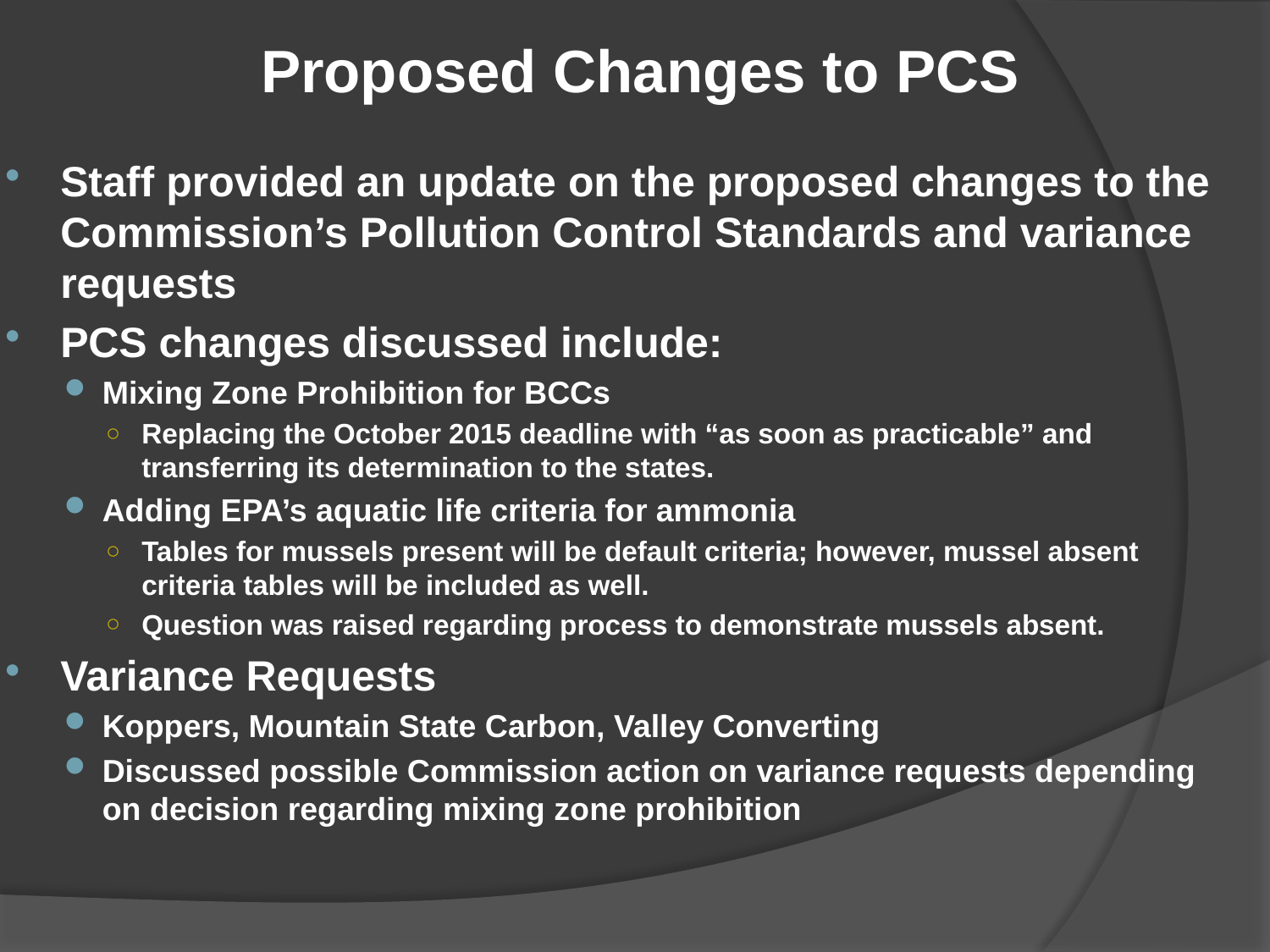

# Proposed Changes to PCS
Staff provided an update on the proposed changes to the Commission’s Pollution Control Standards and variance requests
PCS changes discussed include:
Mixing Zone Prohibition for BCCs
Replacing the October 2015 deadline with “as soon as practicable” and transferring its determination to the states.
Adding EPA’s aquatic life criteria for ammonia
Tables for mussels present will be default criteria; however, mussel absent criteria tables will be included as well.
Question was raised regarding process to demonstrate mussels absent.
Variance Requests
Koppers, Mountain State Carbon, Valley Converting
Discussed possible Commission action on variance requests depending on decision regarding mixing zone prohibition